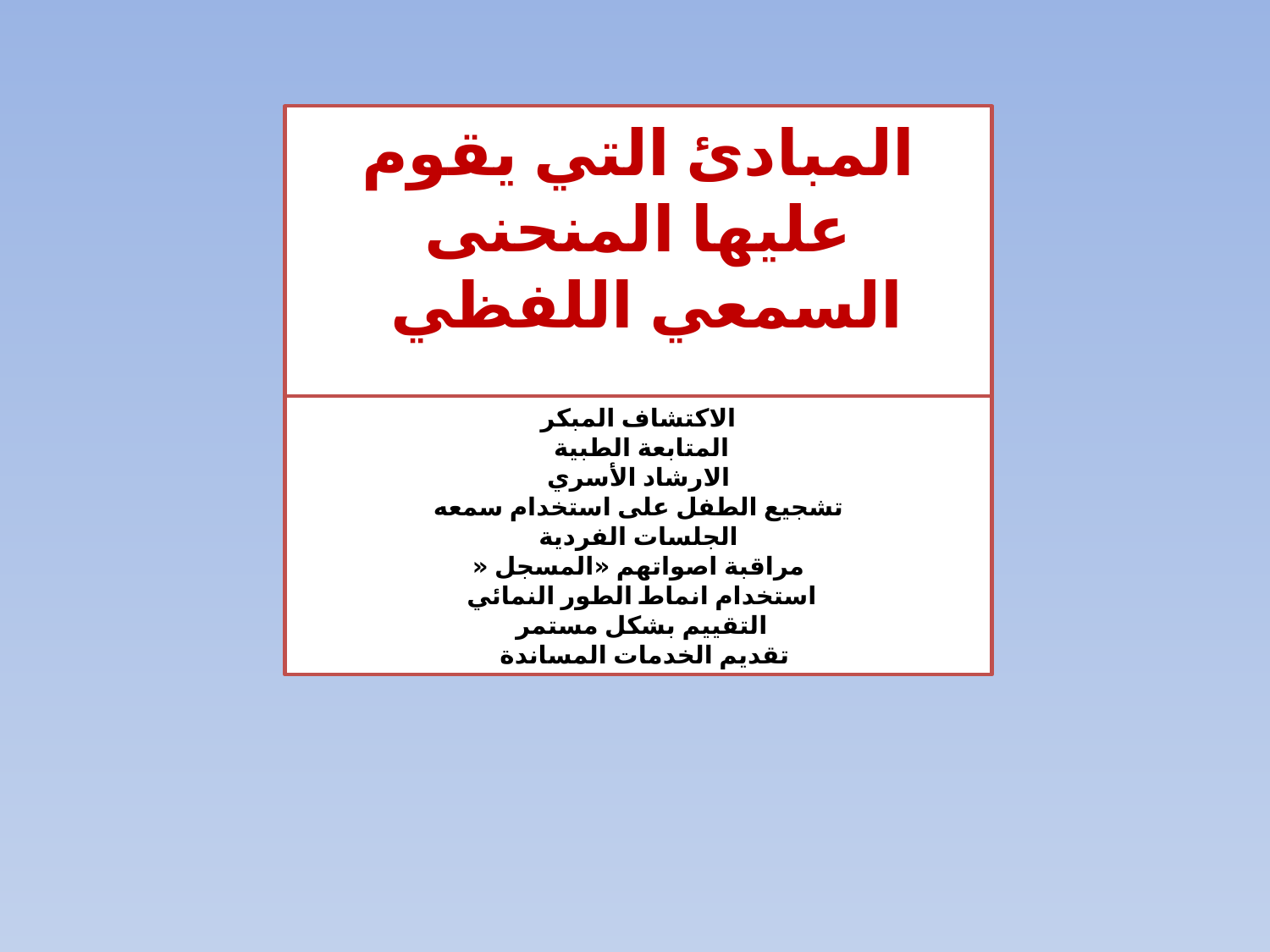

المبادئ التي يقوم عليها المنحنى السمعي اللفظي

الاكتشاف المبكر
المتابعة الطبية
الارشاد الأسري
تشجيع الطفل على استخدام سمعه
الجلسات الفردية
مراقبة اصواتهم «المسجل «
استخدام انماط الطور النمائي
التقييم بشكل مستمر
تقديم الخدمات المساندة